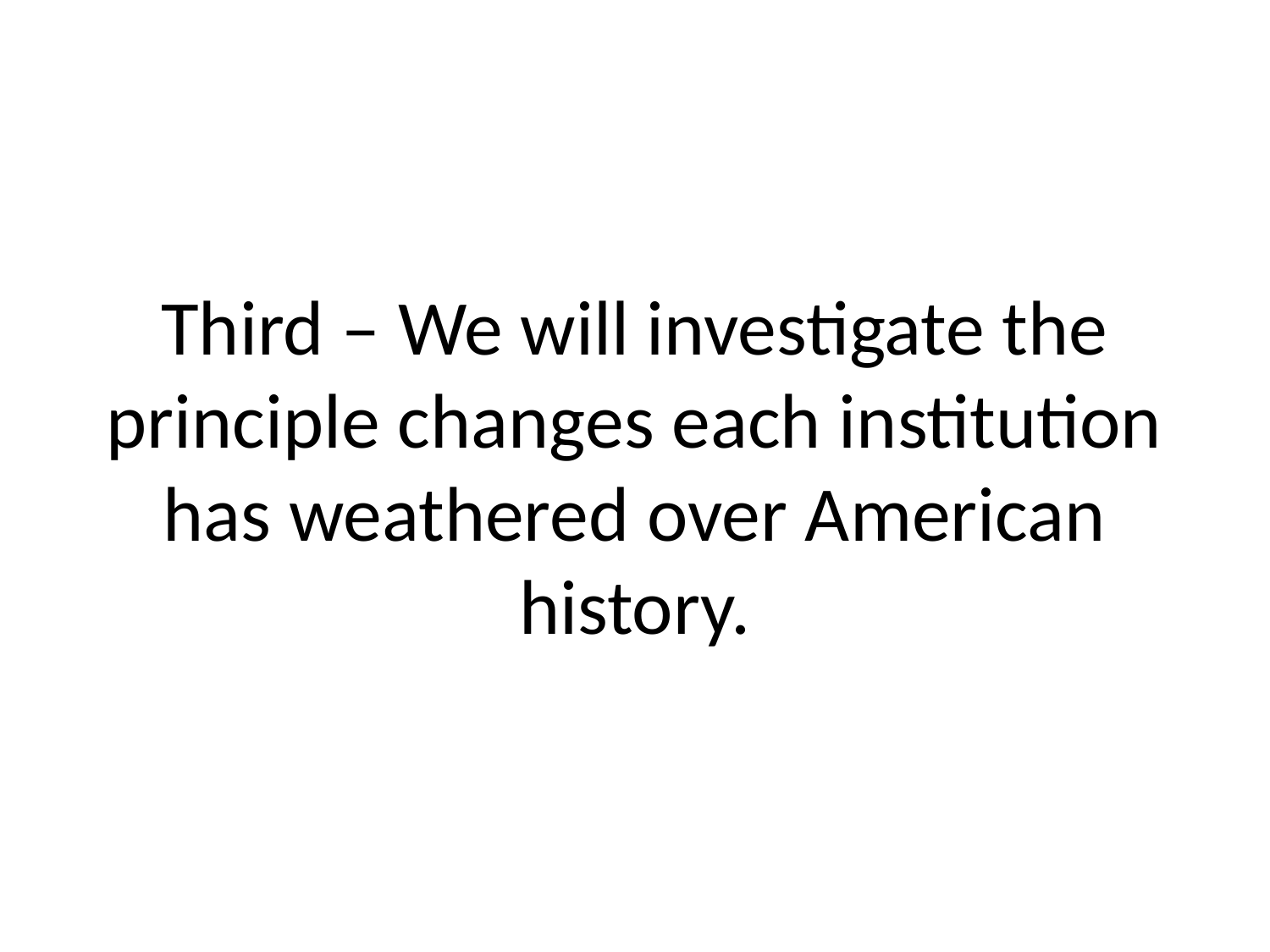

# Third – We will investigate the principle changes each institution has weathered over American history.